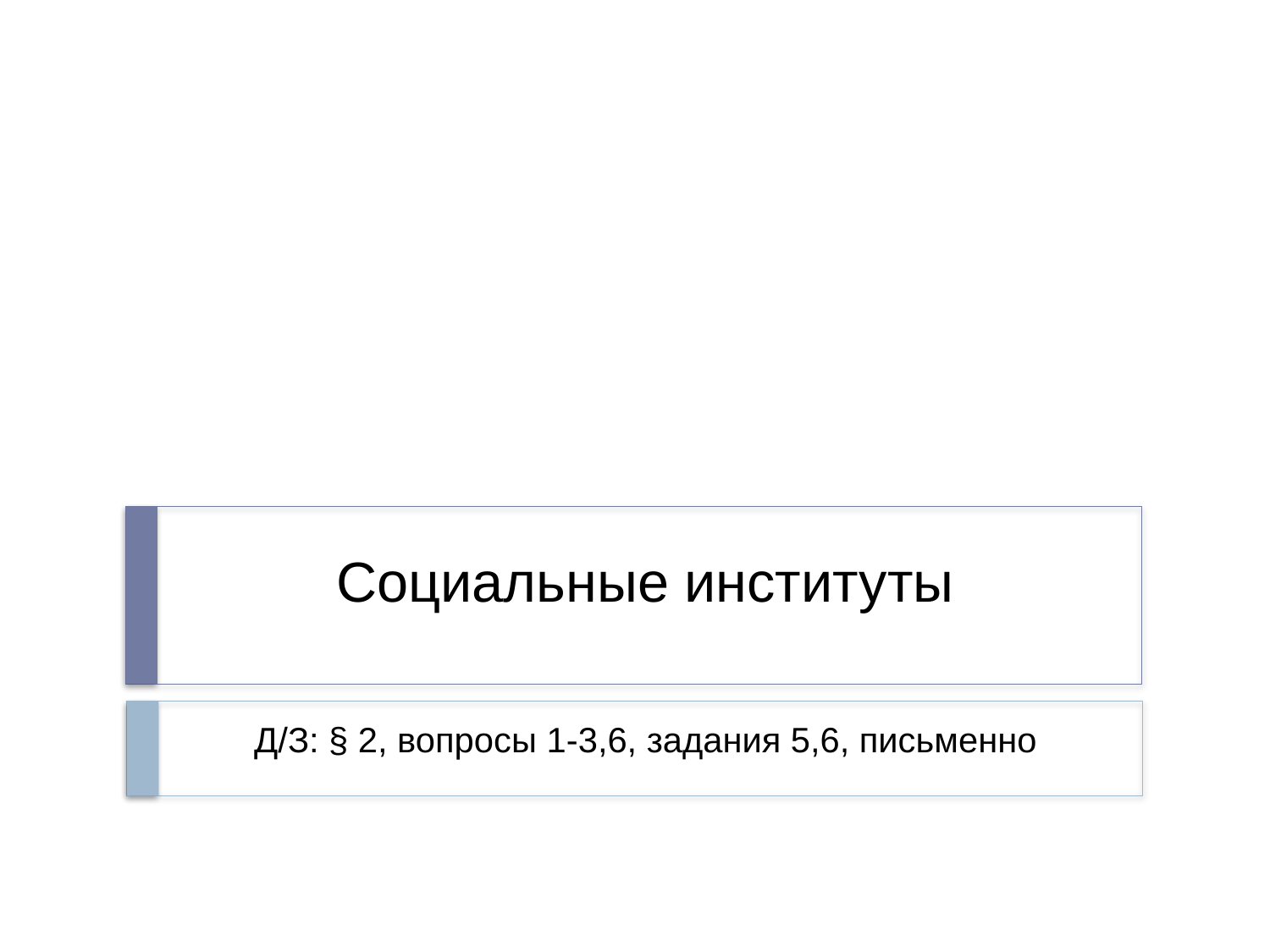

# Социальные институты
Д/З: § 2, вопросы 1-3,6, задания 5,6, письменно